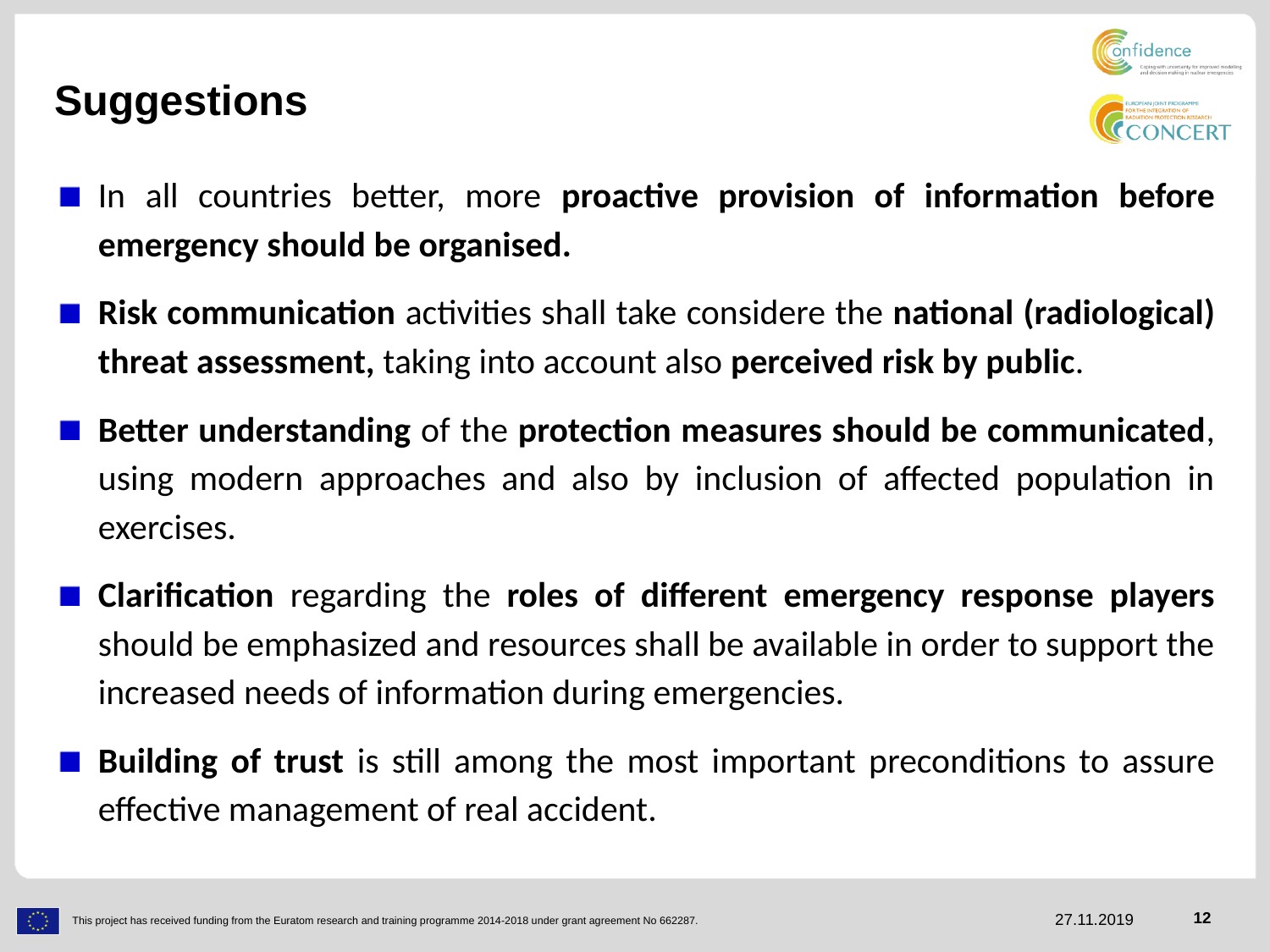

# Suggestions
In all countries better, more proactive provision of information before emergency should be organised.
Risk communication activities shall take considere the national (radiological) threat assessment, taking into account also perceived risk by public.
Better understanding of the protection measures should be communicated, using modern approaches and also by inclusion of affected population in exercises.
Clarification regarding the roles of different emergency response players should be emphasized and resources shall be available in order to support the increased needs of information during emergencies.
Building of trust is still among the most important preconditions to assure effective management of real accident.